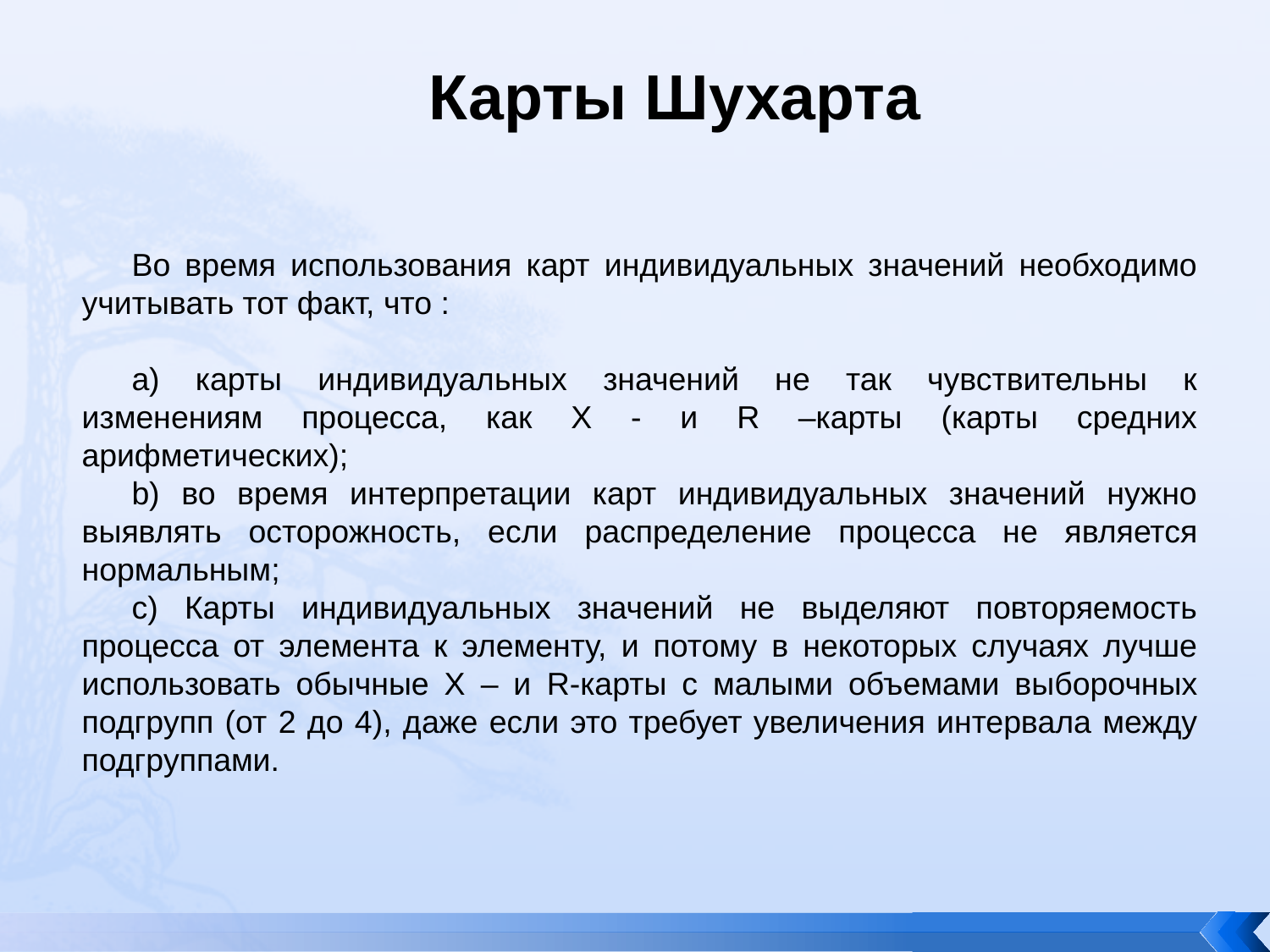

# Карты Шухарта
Во время использования карт индивидуальных значений необходимо учитывать тот факт, что :

a) карты индивидуальных значений не так чувствительны к изменениям процесса, как X - и R –карты (карты средних арифметических);
b) во время интерпретации карт индивидуальных значений нужно выявлять осторожность, если распределение процесса не является нормальным;
c) Карты индивидуальных значений не выделяют повторяемость процесса от элемента к элементу, и потому в некоторых случаях лучше использовать обычные X – и R-карты с малыми объемами выборочных подгрупп (от 2 до 4), даже если это требует увеличения интервала между подгруппами.